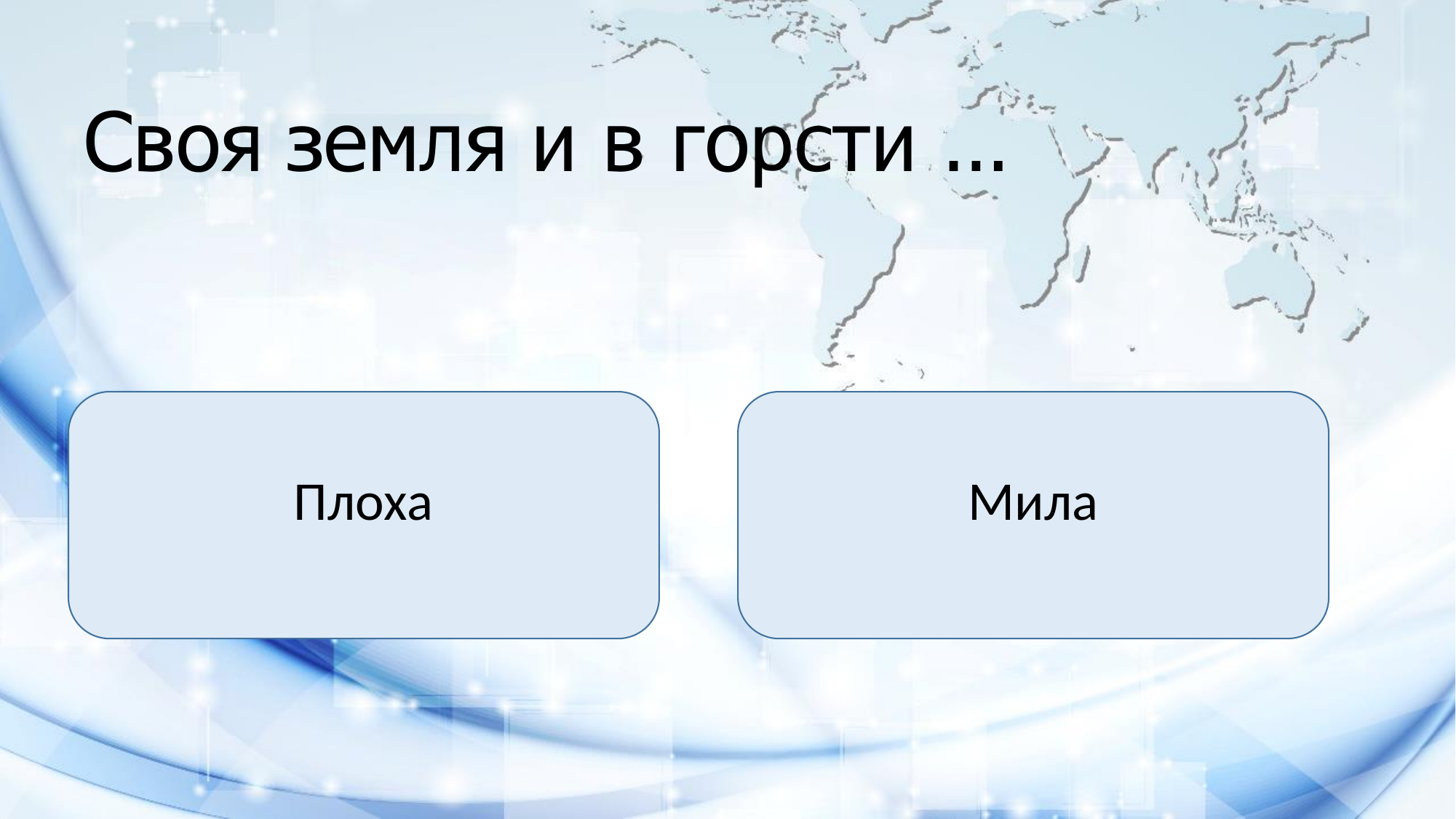

Своя земля и в горсти …

Плоха
Мила